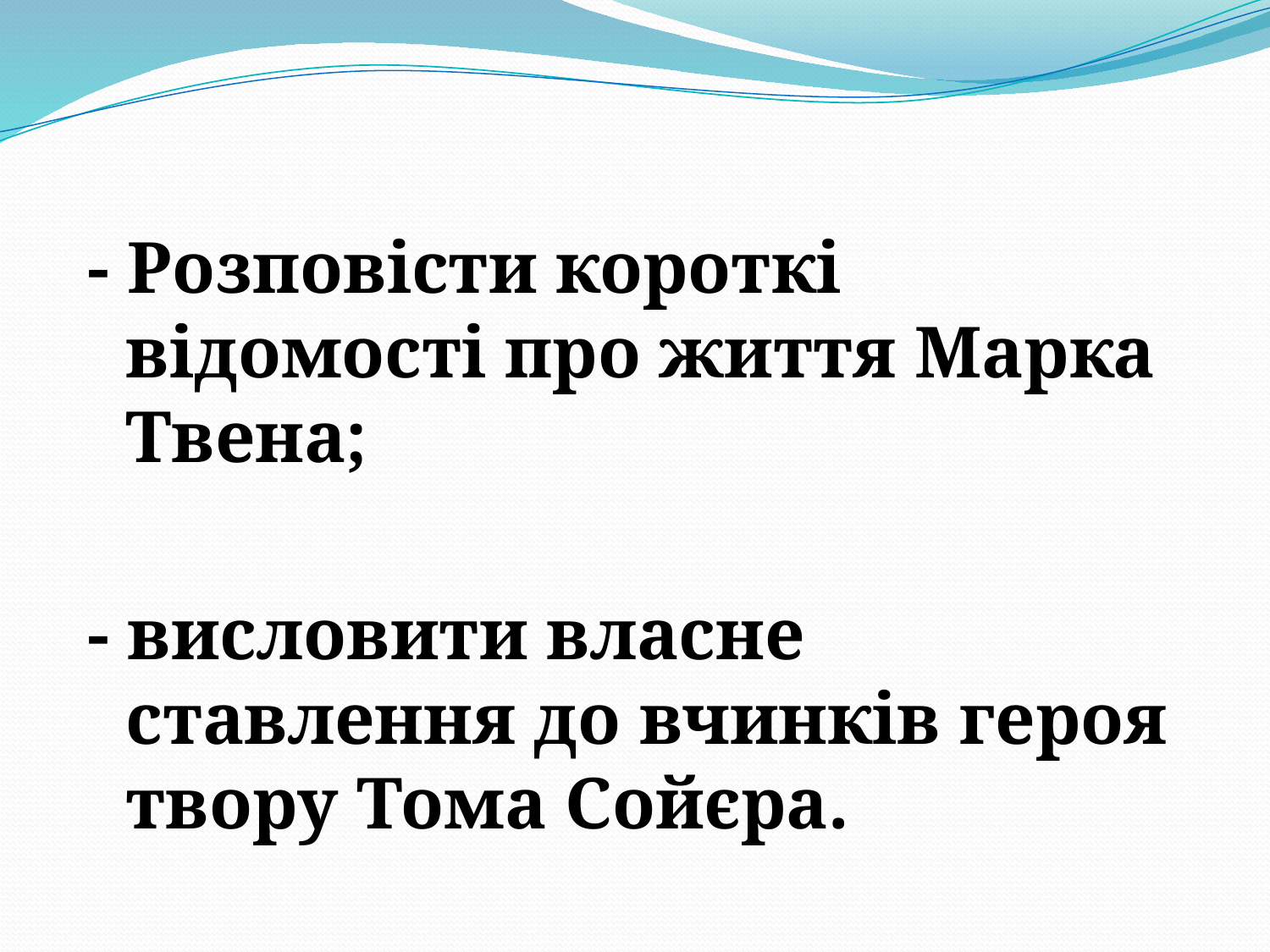

- Розповісти короткі відомості про життя Марка Твена;

- висловити власне ставлення до вчинків героя твору Тома Сойєра.